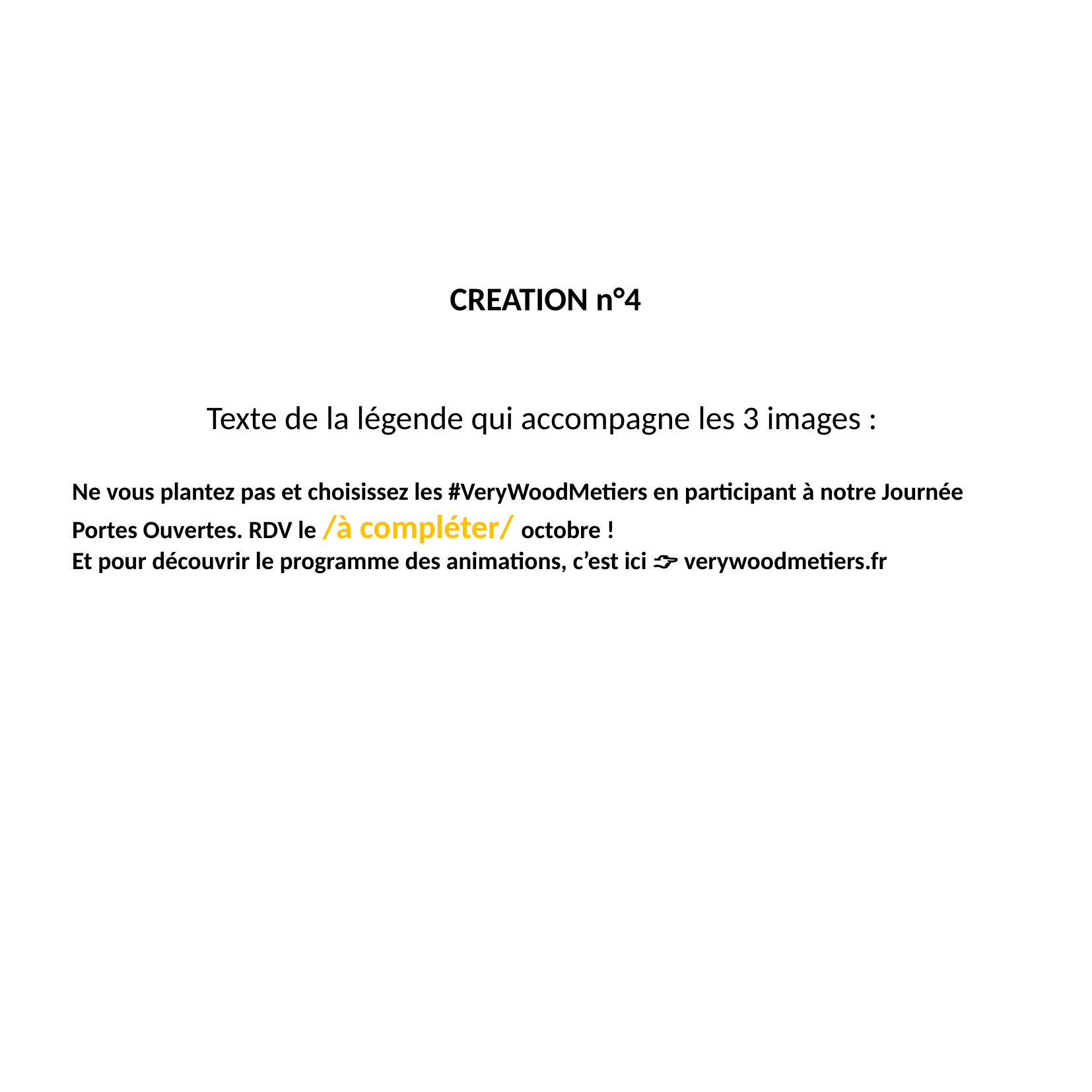

CREATION n°4

Texte de la légende qui accompagne les 3 images :

Ne vous plantez pas et choisissez les #VeryWoodMetiers en participant à notre Journée Portes Ouvertes. RDV le /à compléter/ octobre !
Et pour découvrir le programme des animations, c’est ici 👉 verywoodmetiers.fr